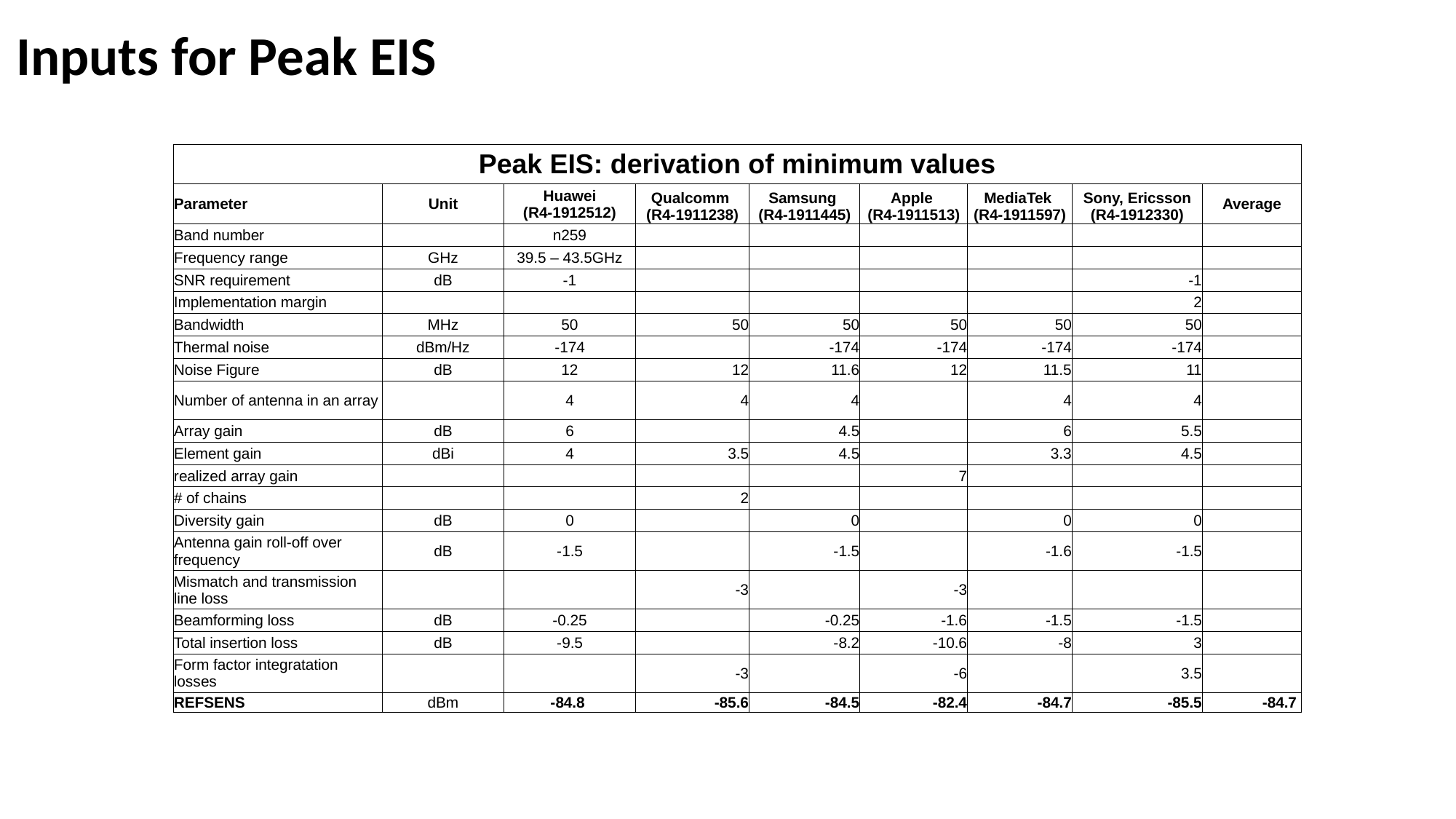

# Inputs for Peak EIS
| Peak EIS: derivation of minimum values |  |  |  |  |  |  |  |  |
| --- | --- | --- | --- | --- | --- | --- | --- | --- |
| Parameter | Unit | Huawei (R4-1912512) | Qualcomm (R4-1911238) | Samsung (R4-1911445) | Apple (R4-1911513) | MediaTek (R4-1911597) | Sony, Ericsson (R4-1912330) | Average |
| Band number |  | n259 |  |  |  |  |  |  |
| Frequency range | GHz | 39.5 – 43.5GHz |  |  |  |  |  |  |
| SNR requirement | dB | -1 |  |  |  |  | -1 |  |
| Implementation margin |  |  |  |  |  |  | 2 |  |
| Bandwidth | MHz | 50 | 50 | 50 | 50 | 50 | 50 |  |
| Thermal noise | dBm/Hz | -174 |  | -174 | -174 | -174 | -174 |  |
| Noise Figure | dB | 12 | 12 | 11.6 | 12 | 11.5 | 11 |  |
| Number of antenna in an array |  | 4 | 4 | 4 |  | 4 | 4 |  |
| Array gain | dB | 6 |  | 4.5 |  | 6 | 5.5 |  |
| Element gain | dBi | 4 | 3.5 | 4.5 |  | 3.3 | 4.5 |  |
| realized array gain |  |  |  |  | 7 |  |  |  |
| # of chains |  |  | 2 |  |  |  |  |  |
| Diversity gain | dB | 0 |  | 0 |  | 0 | 0 |  |
| Antenna gain roll-off over frequency | dB | -1.5 |  | -1.5 |  | -1.6 | -1.5 |  |
| Mismatch and transmission line loss |  |  | -3 |  | -3 |  |  |  |
| Beamforming loss | dB | -0.25 |  | -0.25 | -1.6 | -1.5 | -1.5 |  |
| Total insertion loss | dB | -9.5 |  | -8.2 | -10.6 | -8 | 3 |  |
| Form factor integratation losses |  |  | -3 |  | -6 |  | 3.5 |  |
| REFSENS | dBm | -84.8 | -85.6 | -84.5 | -82.4 | -84.7 | -85.5 | -84.7 |